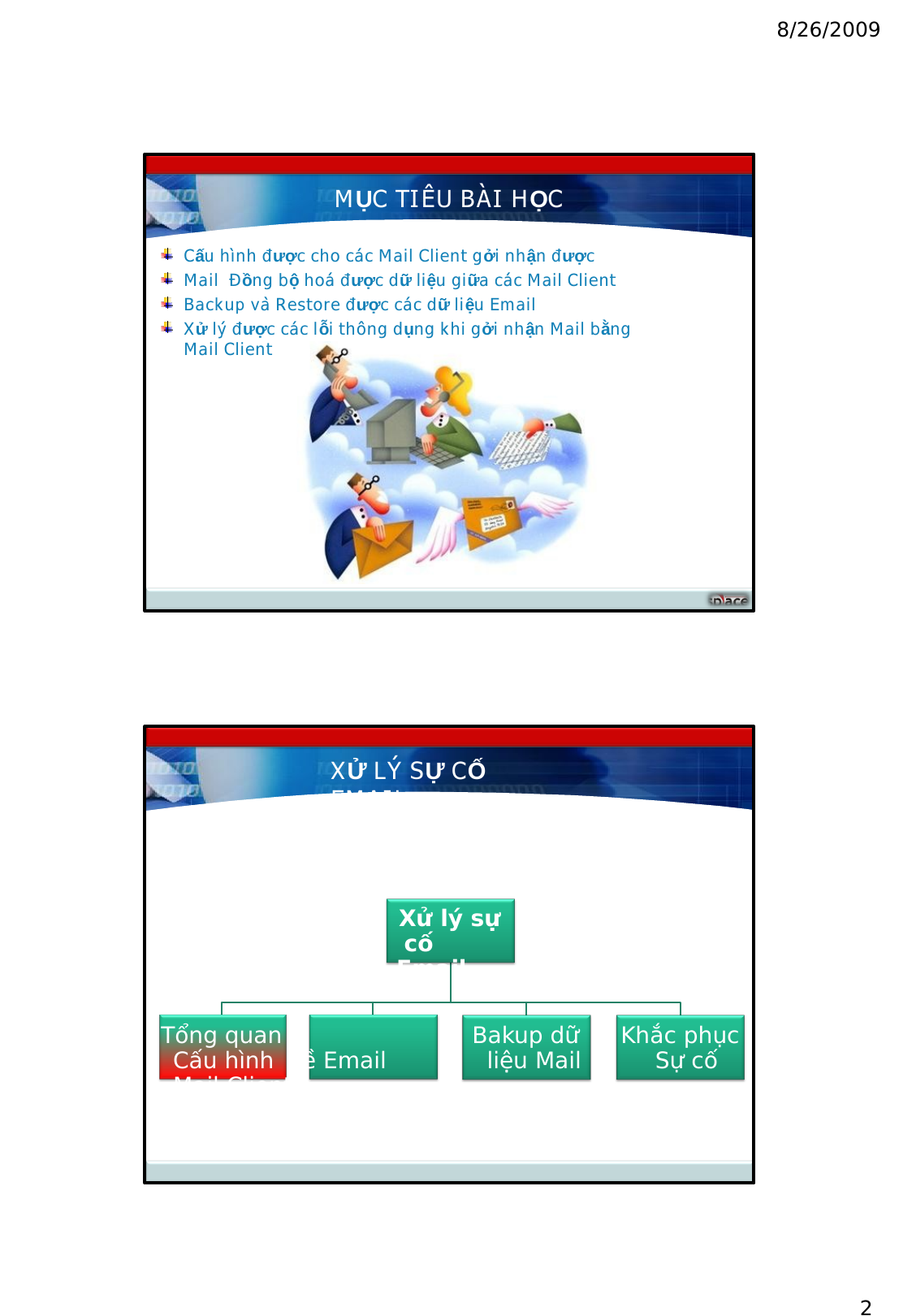

8/26/2009

MỤC TIÊU BÀI HỌC

Cấu hình được cho các Mail Client gởi nhận được Mail  Đồng bộ hoá được dữ liệu giữa các Mail Client
Backup và Restore được các dữ liệu Email
Xử lý được các lỗi thông dụng khi gởi nhận Mail bằng Mail Client

XỬ LÝ SỰ CỐ EMAIL

Xử lý sự  cố Email

Tổng quan		Cấu hình  về Email	Mail Client
Bakup dữ  liệu Mail
Khắc phục  Sự cố

2